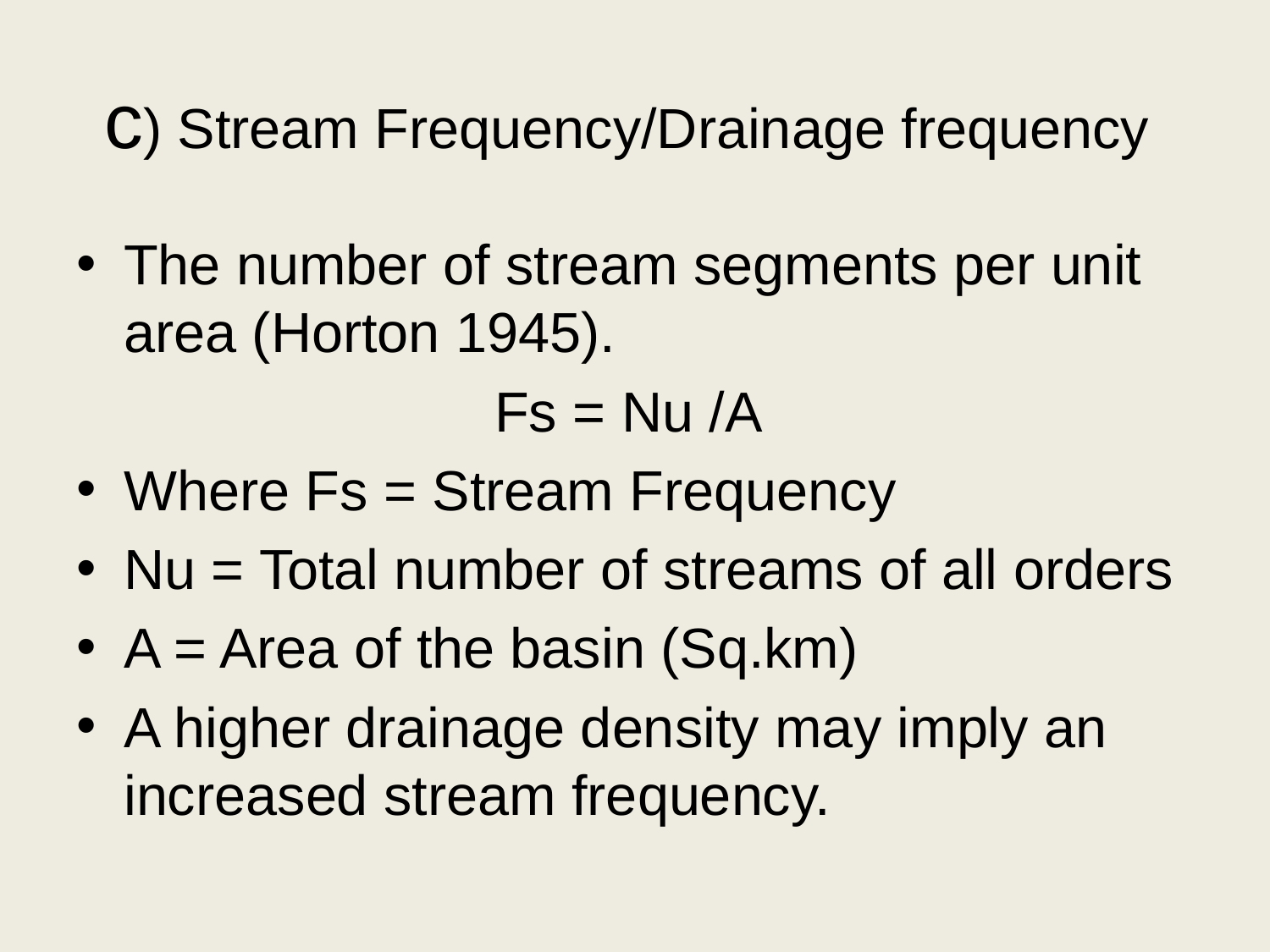

# c) Stream Frequency/Drainage frequency
The number of stream segments per unit area (Horton 1945).
Fs = Nu /A
Where Fs = Stream Frequency
Nu = Total number of streams of all orders
A = Area of the basin (Sq.km)
A higher drainage density may imply an increased stream frequency.